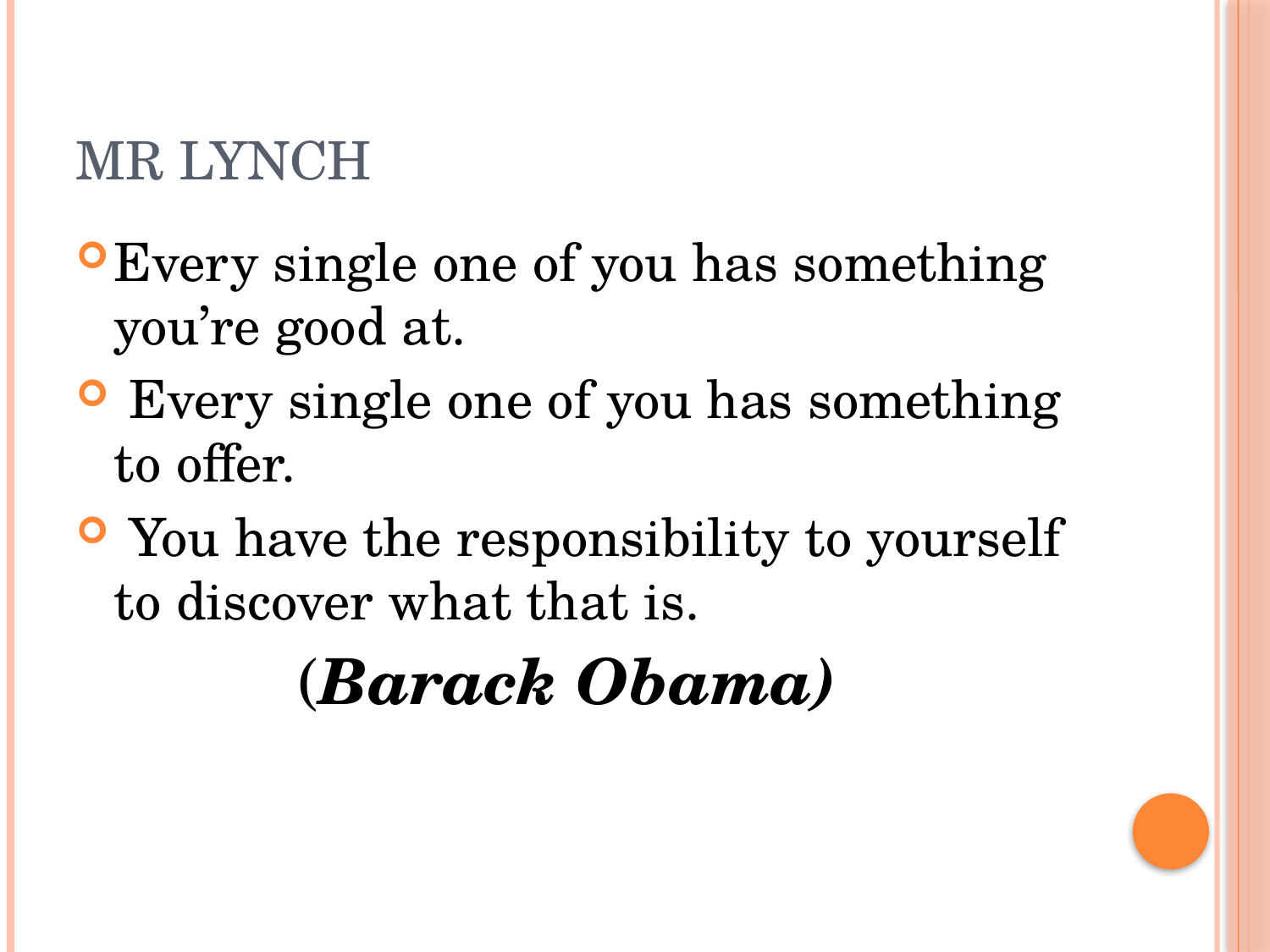

# Mr Lynch
Every single one of you has something you’re good at.
 Every single one of you has something to offer.
 You have the responsibility to yourself to discover what that is.
               (Barack Obama)